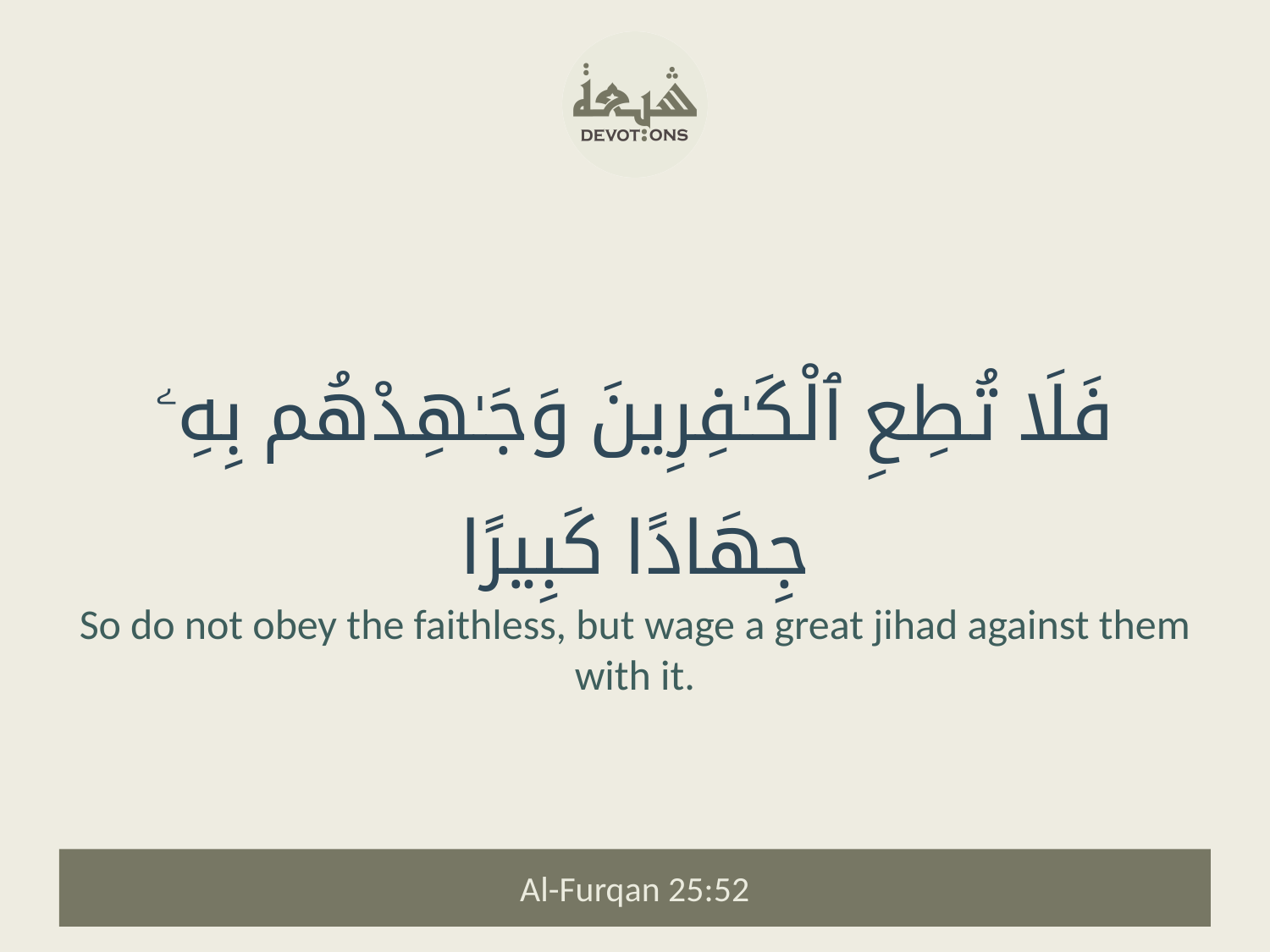

فَلَا تُطِعِ ٱلْكَـٰفِرِينَ وَجَـٰهِدْهُم بِهِۦ جِهَادًا كَبِيرًا
So do not obey the faithless, but wage a great jihad against them with it.
Al-Furqan 25:52